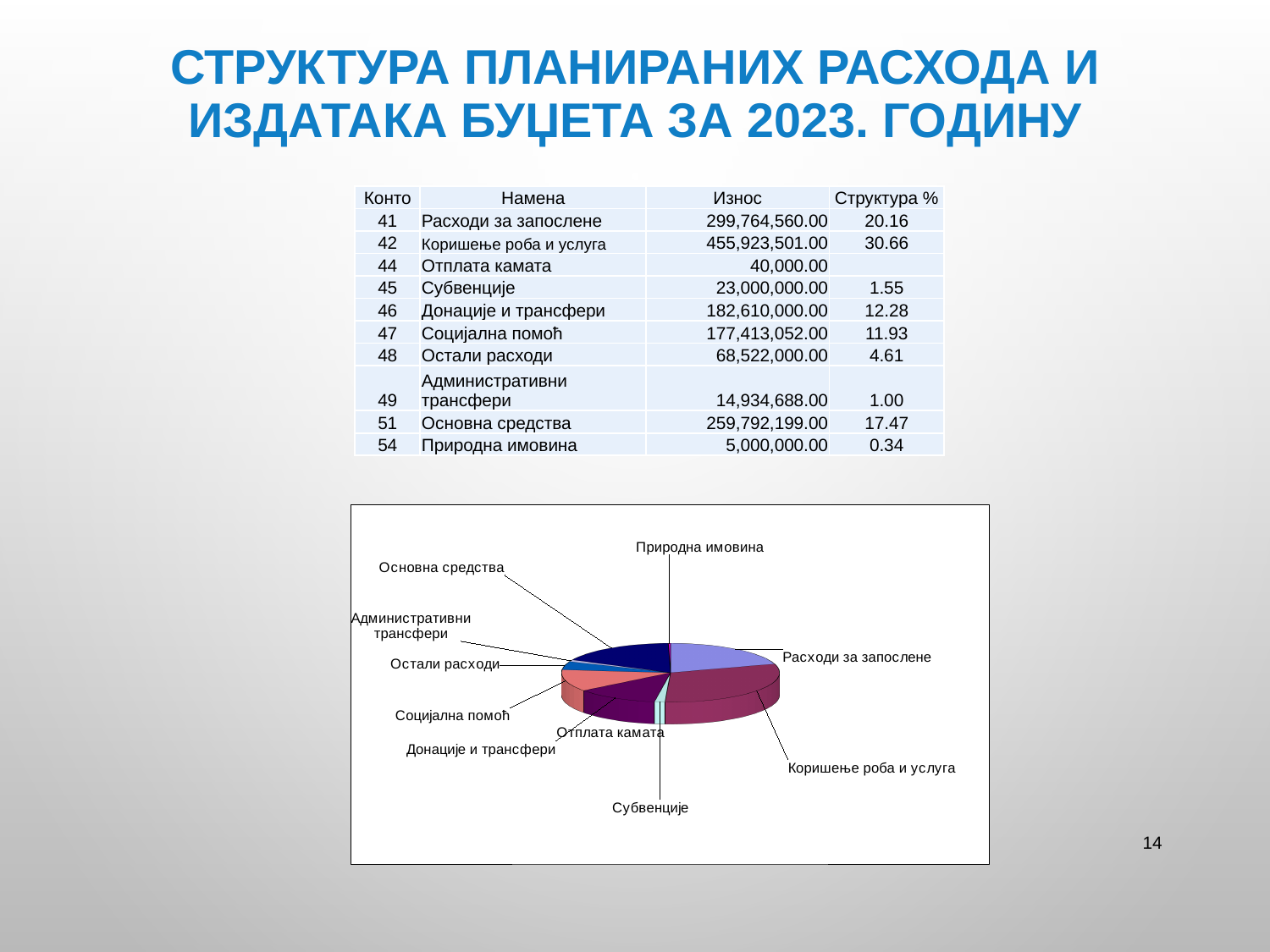

# Структура пЛАНИРАНИХ расхода и издатака буџета за 2023. годину
| Конто | Намена | Износ | Структура % |
| --- | --- | --- | --- |
| 41 | Расходи за запослене | 299,764,560.00 | 20.16 |
| 42 | Коришење роба и услуга | 455,923,501.00 | 30.66 |
| 44 | Отплата камата | 40,000.00 |  |
| 45 | Субвенције | 23,000,000.00 | 1.55 |
| 46 | Донације и трансфери | 182,610,000.00 | 12.28 |
| 47 | Социјална помоћ | 177,413,052.00 | 11.93 |
| 48 | Остали расходи | 68,522,000.00 | 4.61 |
| 49 | Административни трансфери | 14,934,688.00 | 1.00 |
| 51 | Основна средства | 259,792,199.00 | 17.47 |
| 54 | Природна имовина | 5,000,000.00 | 0.34 |

[unsupported chart]

14